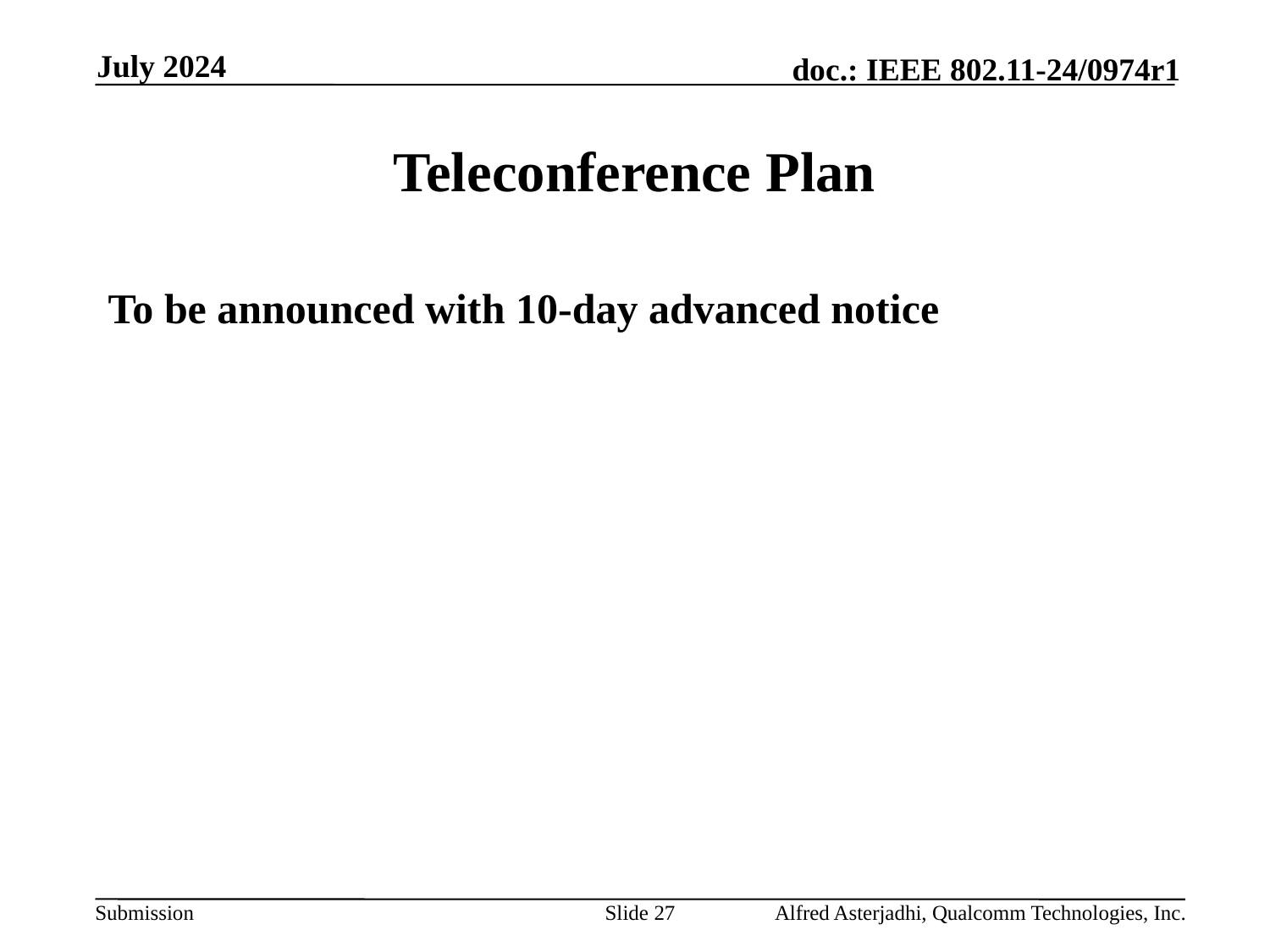

July 2024
# Teleconference Plan
To be announced with 10-day advanced notice
Slide 27
Alfred Asterjadhi, Qualcomm Technologies, Inc.